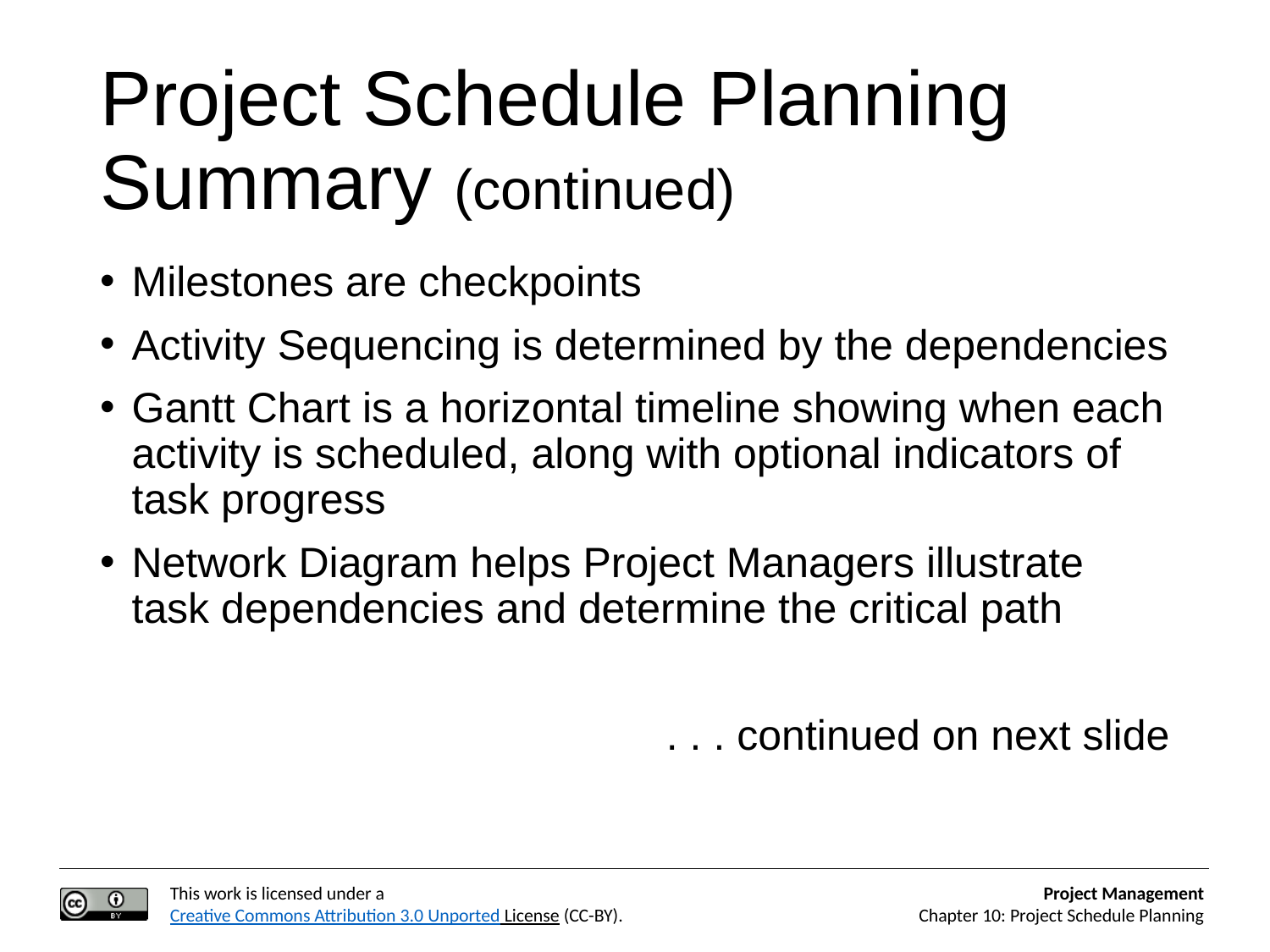

# Project Schedule Planning Summary (continued)
Milestones are checkpoints
Activity Sequencing is determined by the dependencies
Gantt Chart is a horizontal timeline showing when each activity is scheduled, along with optional indicators of task progress
Network Diagram helps Project Managers illustrate task dependencies and determine the critical path

. . . continued on next slide